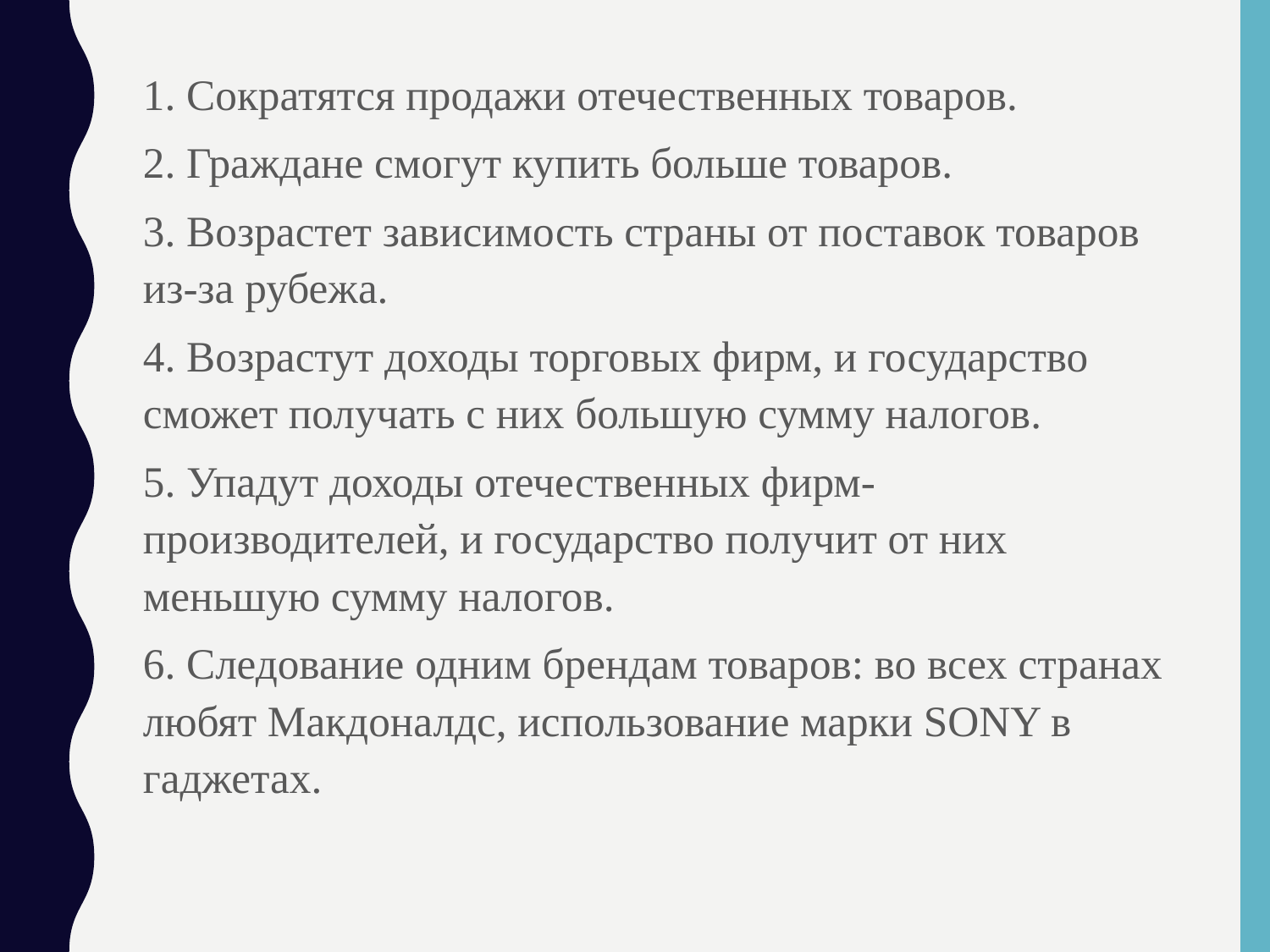

1. Сократятся продажи отечественных товаров.
2. Граждане смогут купить больше товаров.
3. Возрастет зависимость страны от поставок товаров из-за рубежа.
4. Возрастут доходы торговых фирм, и государство сможет получать с них большую сумму налогов.
5. Упадут доходы отечественных фирм-производителей, и государство получит от них меньшую сумму налогов.
6. Следование одним брендам товаров: во всех странах любят Макдоналдс, использование марки SONY в гаджетах.